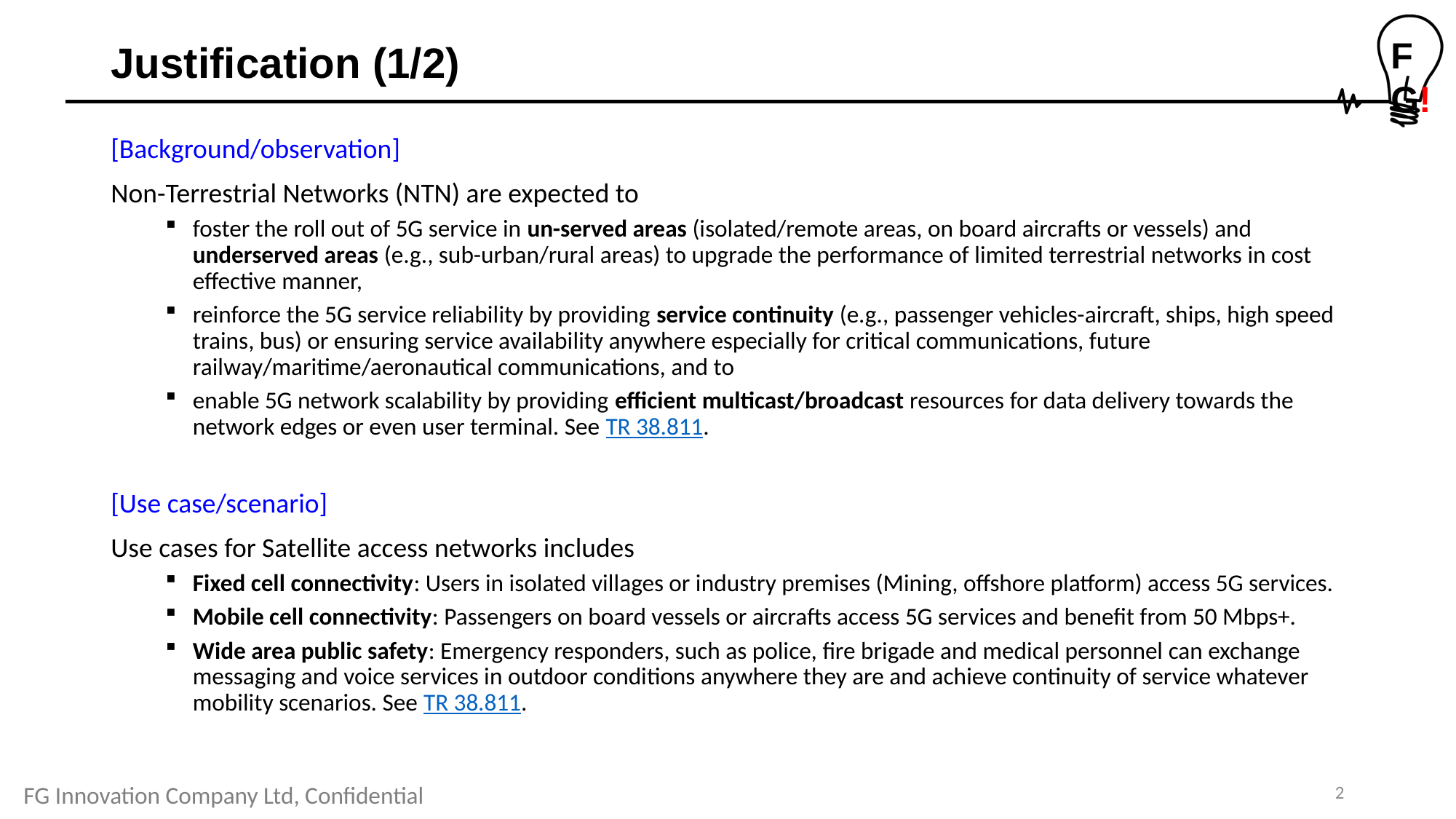

# Justification (1/2)
[Background/observation]
Non-Terrestrial Networks (NTN) are expected to
foster the roll out of 5G service in un-served areas (isolated/remote areas, on board aircrafts or vessels) and underserved areas (e.g., sub-urban/rural areas) to upgrade the performance of limited terrestrial networks in cost effective manner,
reinforce the 5G service reliability by providing service continuity (e.g., passenger vehicles-aircraft, ships, high speed trains, bus) or ensuring service availability anywhere especially for critical communications, future railway/maritime/aeronautical communications, and to
enable 5G network scalability by providing efficient multicast/broadcast resources for data delivery towards the network edges or even user terminal. See TR 38.811.

[Use case/scenario]
Use cases for Satellite access networks includes
Fixed cell connectivity: Users in isolated villages or industry premises (Mining, offshore platform) access 5G services.
Mobile cell connectivity: Passengers on board vessels or aircrafts access 5G services and benefit from 50 Mbps+.
Wide area public safety: Emergency responders, such as police, fire brigade and medical personnel can exchange messaging and voice services in outdoor conditions anywhere they are and achieve continuity of service whatever mobility scenarios. See TR 38.811.

2